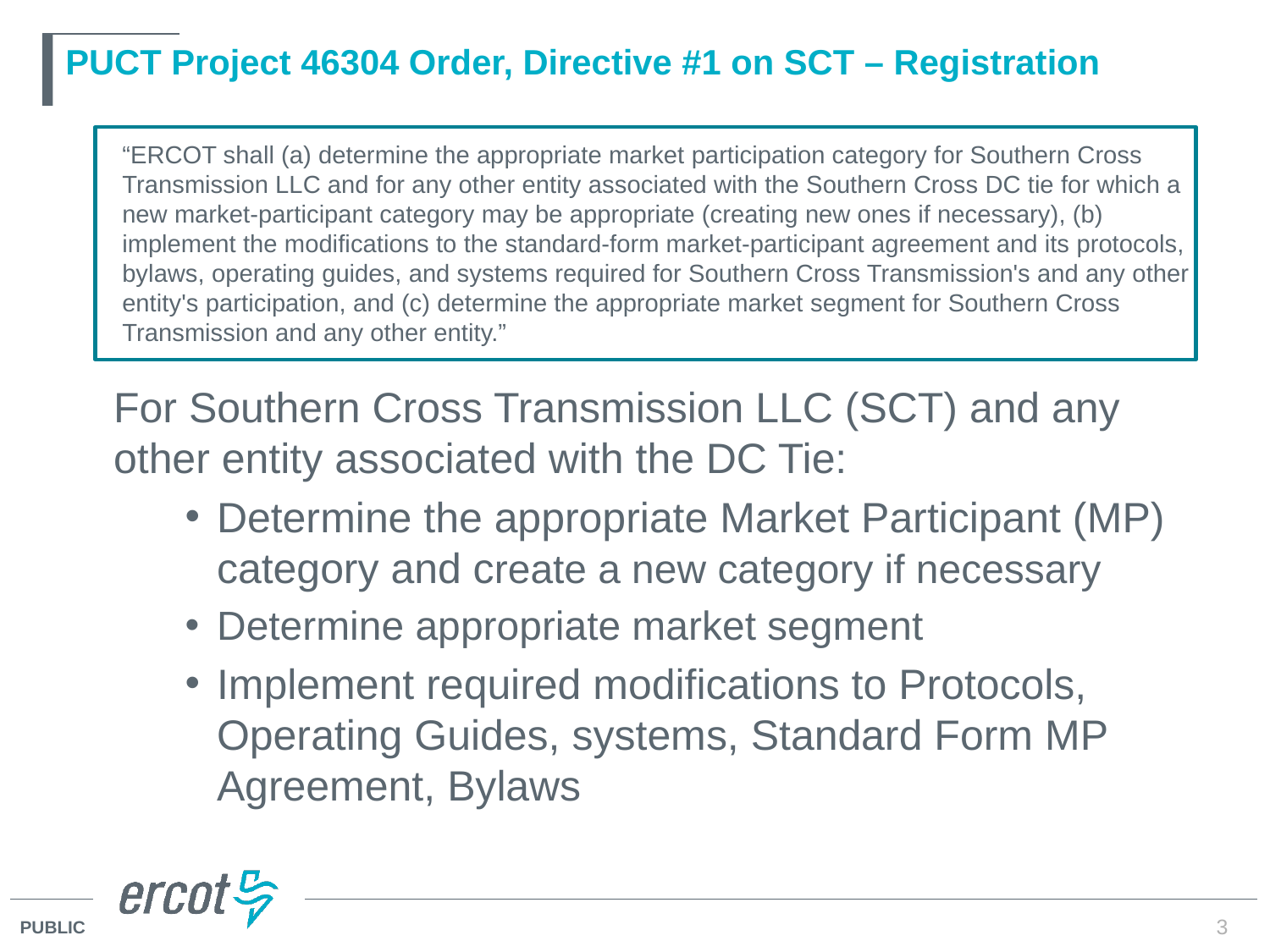

# PUCT Project 46304 Order, Directive #1 on SCT – Registration

“ERCOT shall (a) determine the appropriate market participation category for Southern Cross Transmission LLC and for any other entity associated with the Southern Cross DC tie for which a new market-participant category may be appropriate (creating new ones if necessary), (b) implement the modifications to the standard-form market-participant agreement and its protocols, bylaws, operating guides, and systems required for Southern Cross Transmission's and any other entity's participation, and (c) determine the appropriate market segment for Southern Cross Transmission and any other entity.”
For Southern Cross Transmission LLC (SCT) and any other entity associated with the DC Tie:
Determine the appropriate Market Participant (MP) category and create a new category if necessary
Determine appropriate market segment
Implement required modifications to Protocols, Operating Guides, systems, Standard Form MP Agreement, Bylaws

3